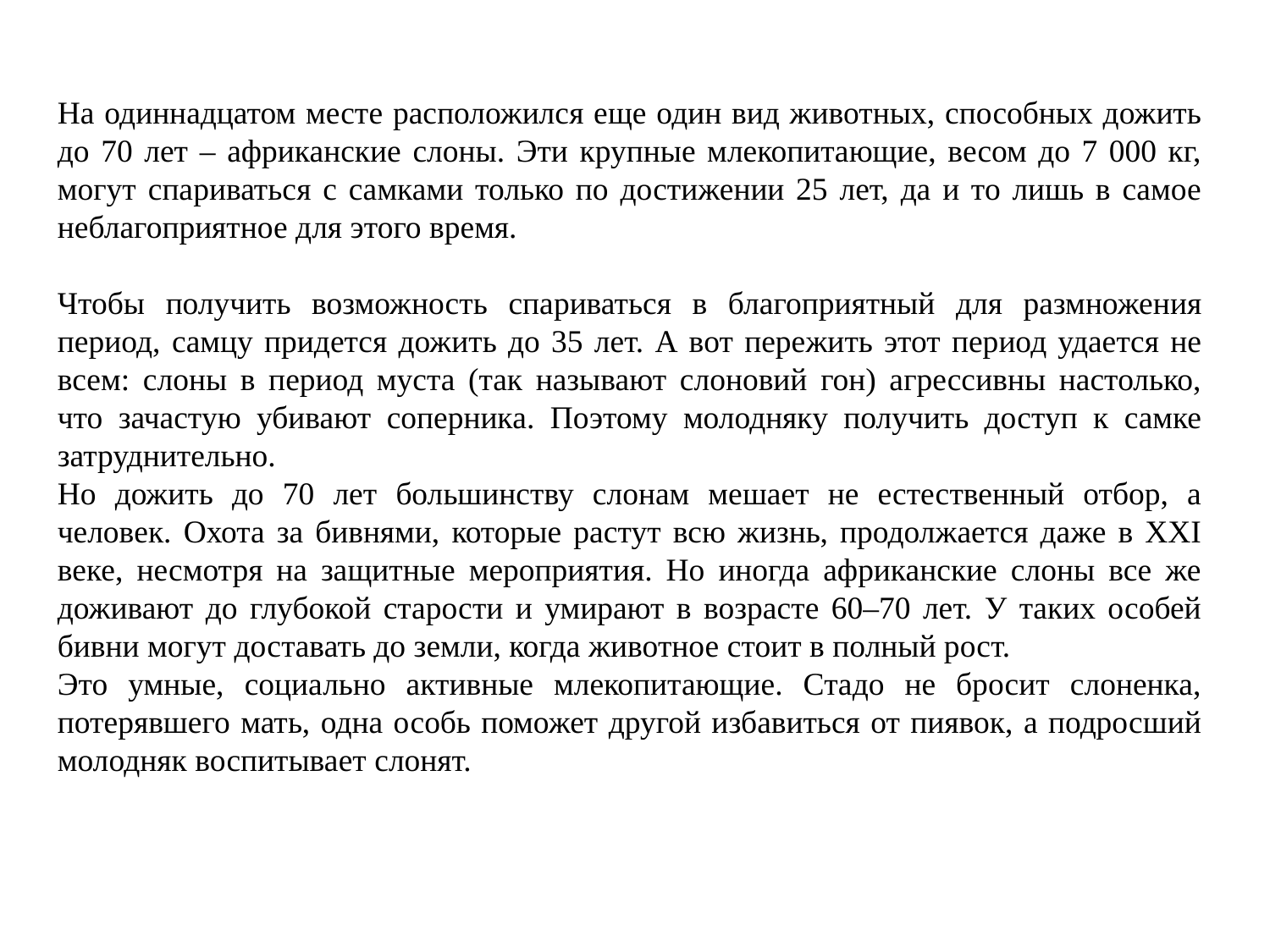

На одиннадцатом месте расположился еще один вид животных, способных дожить до 70 лет – африканские слоны. Эти крупные млекопитающие, весом до 7 000 кг, могут спариваться с самками только по достижении 25 лет, да и то лишь в самое неблагоприятное для этого время.

Чтобы получить возможность спариваться в благоприятный для размножения период, самцу придется дожить до 35 лет. А вот пережить этот период удается не всем: слоны в период муста (так называют слоновий гон) агрессивны настолько, что зачастую убивают соперника. Поэтому молодняку получить доступ к самке затруднительно.
Но дожить до 70 лет большинству слонам мешает не естественный отбор, а человек. Охота за бивнями, которые растут всю жизнь, продолжается даже в XXI веке, несмотря на защитные мероприятия. Но иногда африканские слоны все же доживают до глубокой старости и умирают в возрасте 60–70 лет. У таких особей бивни могут доставать до земли, когда животное стоит в полный рост.
Это умные, социально активные млекопитающие. Стадо не бросит слоненка, потерявшего мать, одна особь поможет другой избавиться от пиявок, а подросший молодняк воспитывает слонят.